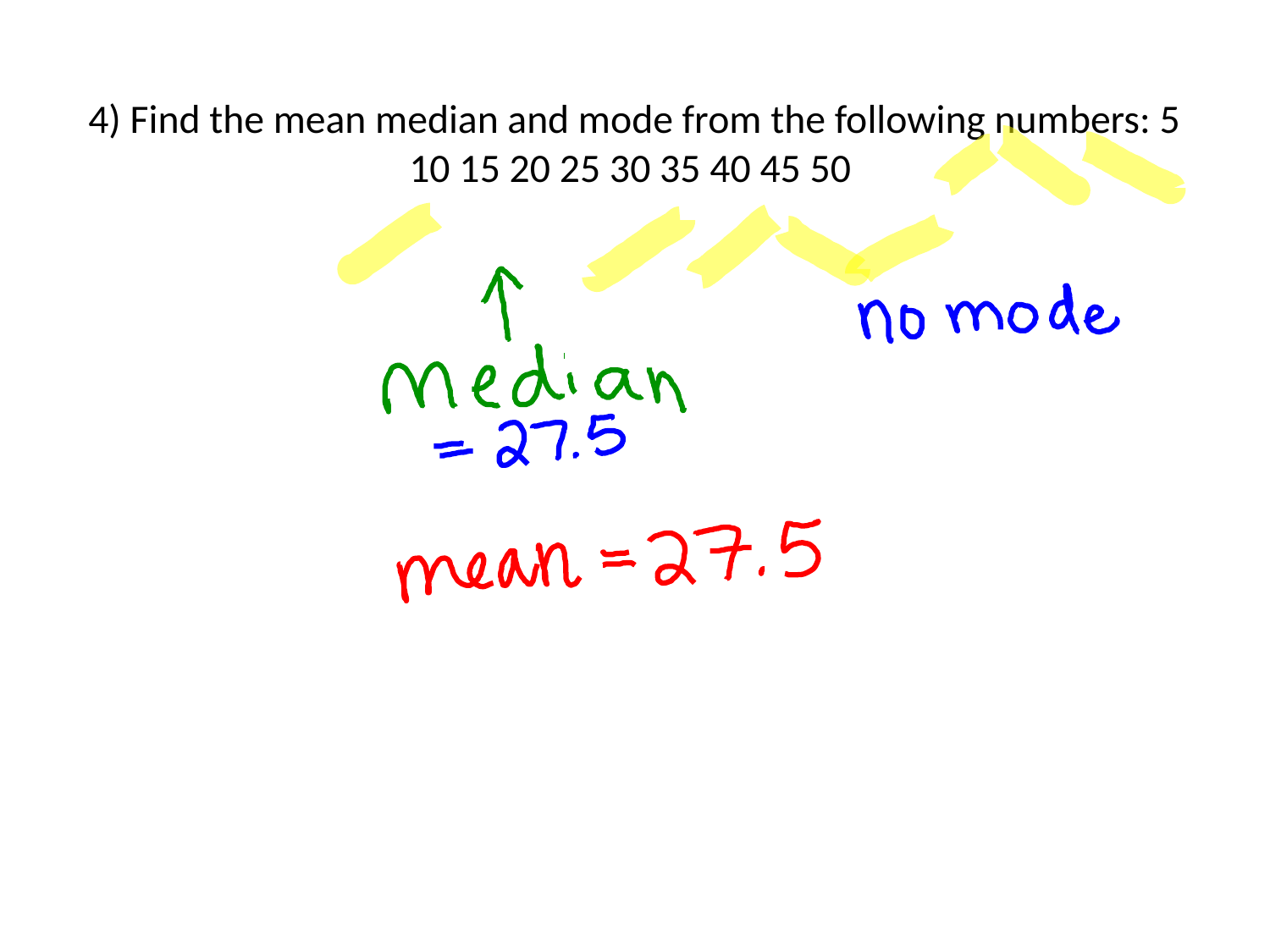

# 4) Find the mean median and mode from the following numbers: 5 10 15 20 25 30 35 40 45 50